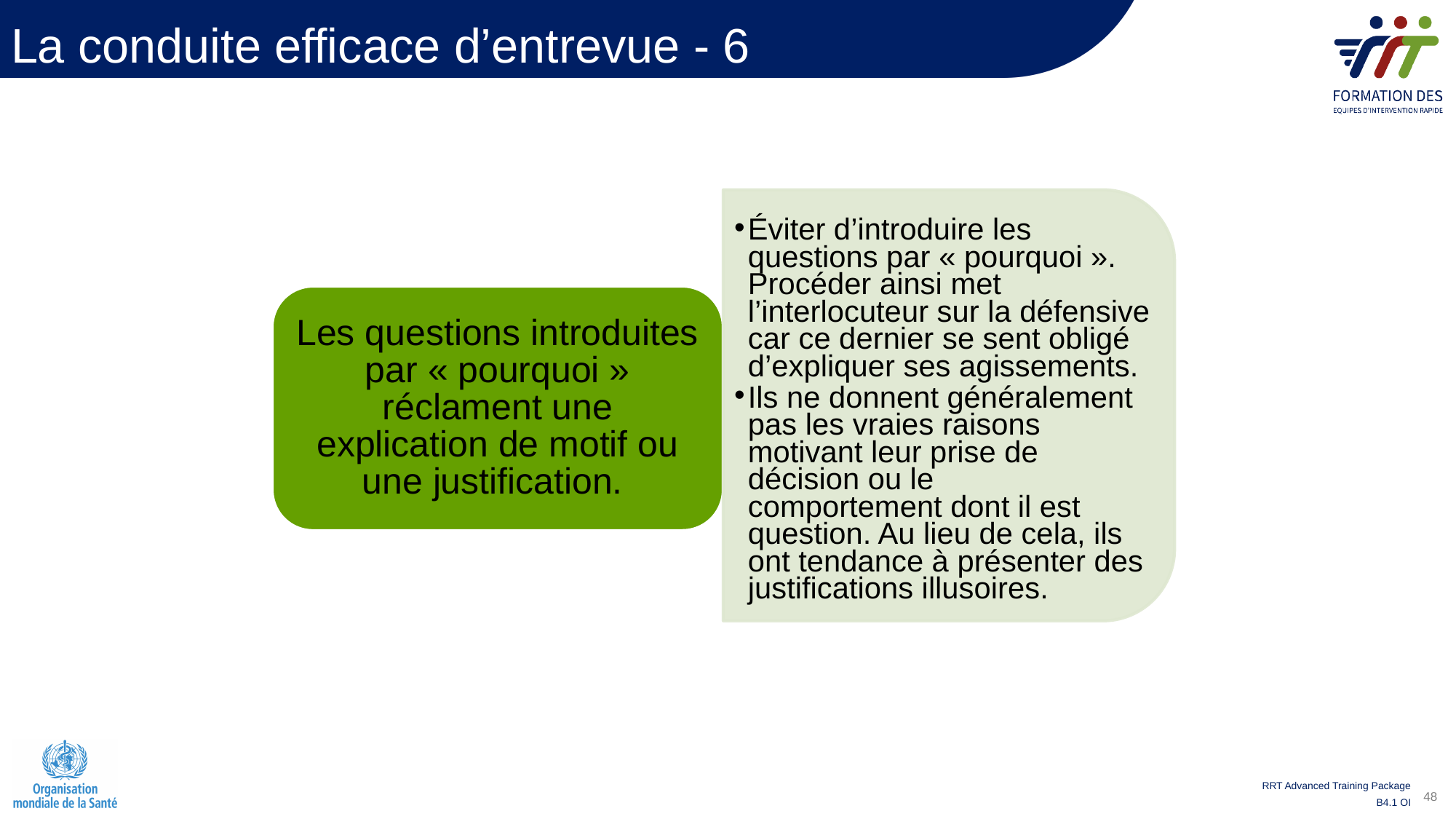

La conduite efficace d’entrevue - 6

Éviter d’introduire les questions par « pourquoi ». Procéder ainsi met l’interlocuteur sur la défensive car ce dernier se sent obligé d’expliquer ses agissements.
Ils ne donnent généralement pas les vraies raisons motivant leur prise de décision ou le   comportement dont il est question. Au lieu de cela, ils ont tendance à présenter des justifications illusoires.
Les questions introduites par « pourquoi » réclament une explication de motif ou une justification.